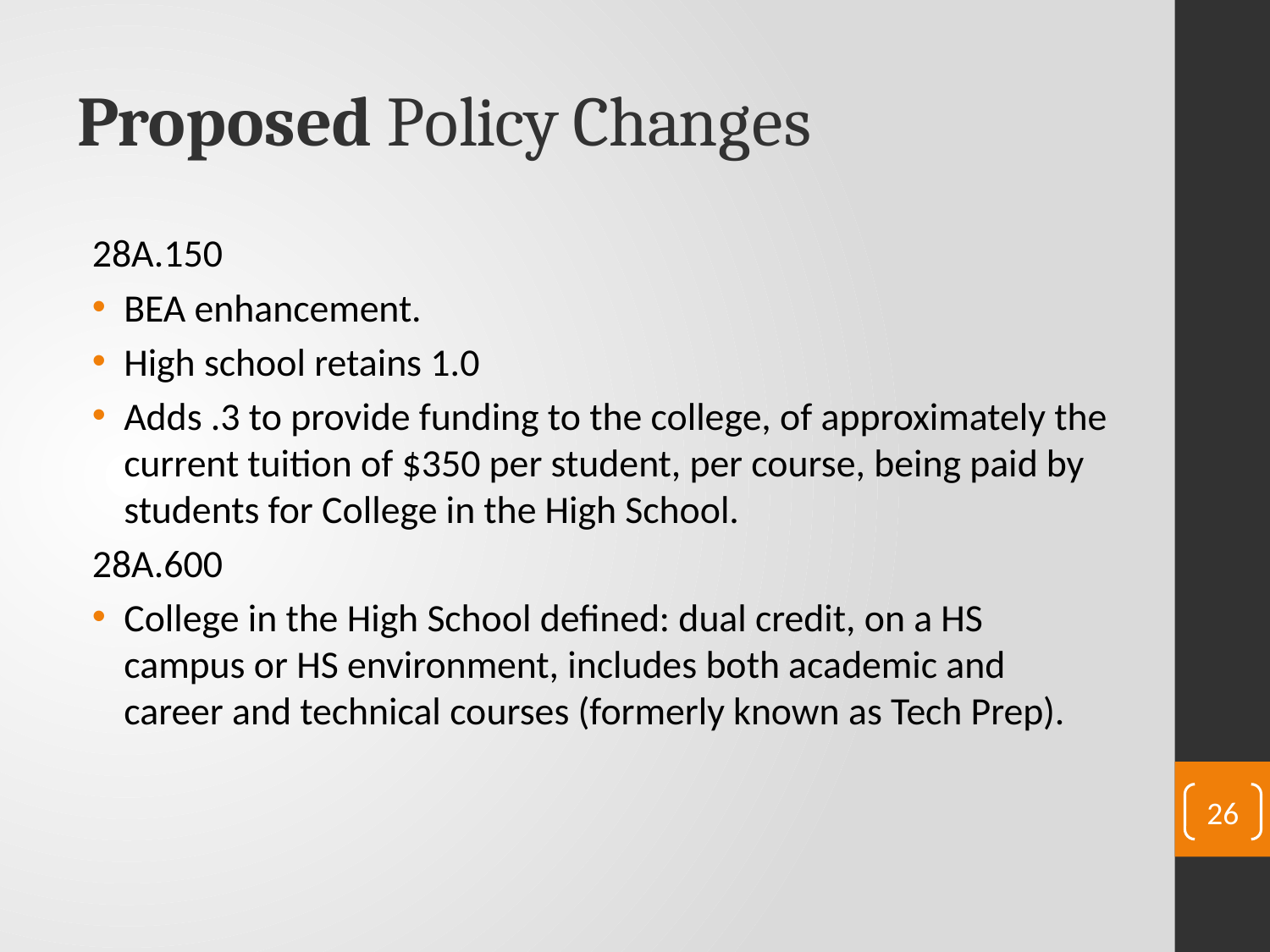

# Proposed Policy Changes
28A.150
BEA enhancement.
High school retains 1.0
Adds .3 to provide funding to the college, of approximately the current tuition of $350 per student, per course, being paid by students for College in the High School.
28A.600
College in the High School defined: dual credit, on a HS campus or HS environment, includes both academic and career and technical courses (formerly known as Tech Prep).

26